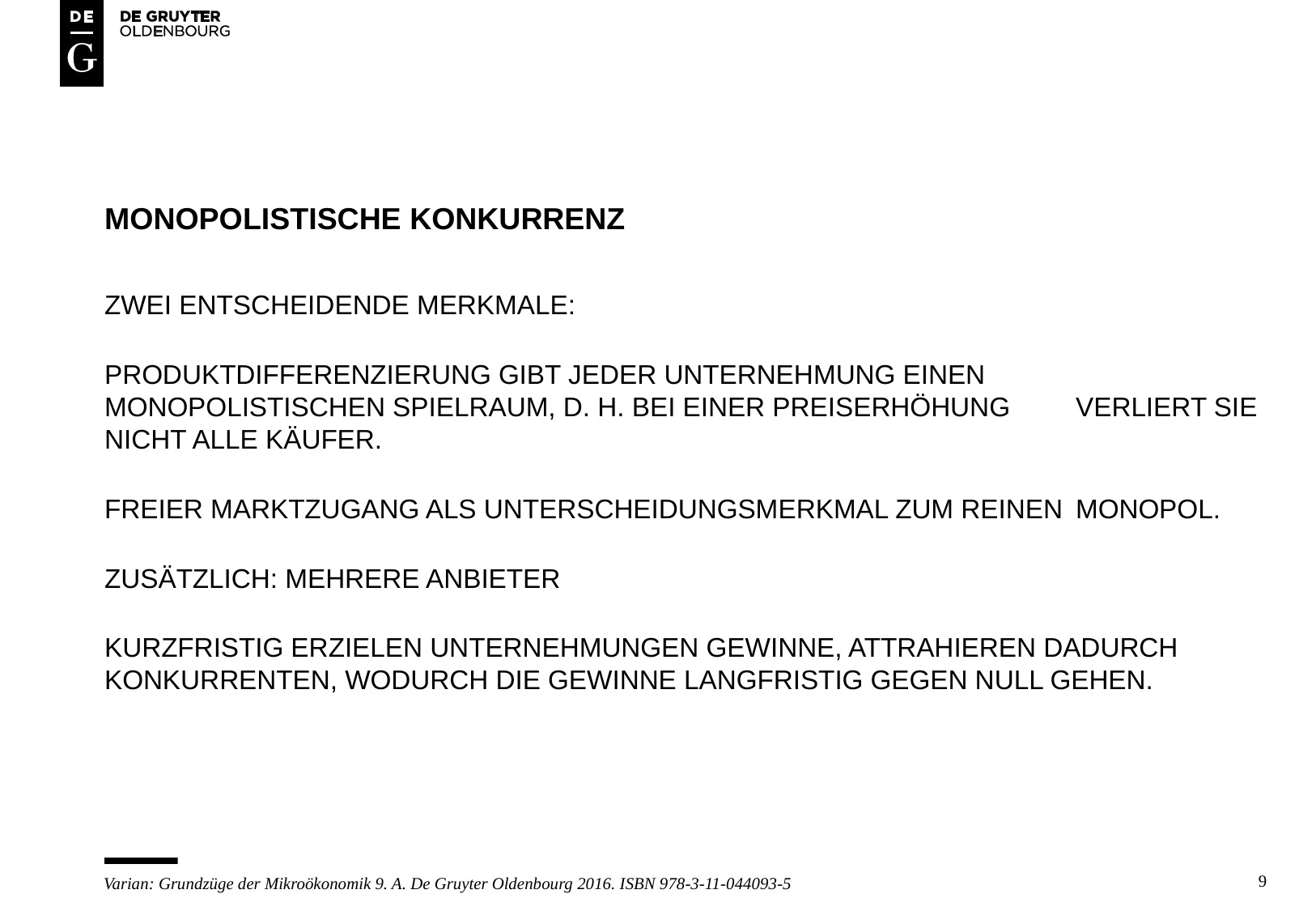

# Monopolistische konkurrenz
Zwei entscheidende merkmale:
PRODUKTDIFFERENZIERUNG gibt jeder unternehmung einen 	monopolistischen spielraum, d. h. bei einer preiserhöhung 	verliert sie nicht alle käufer.
Freier marktzugang als unterscheidungsmerkmal zum reinen 	monopol.
Zusätzlich: MEHRERE ANBIETER
KURZFRISTIG ERZIELEN UNTERNEHMUNGEN GEWINNE, ATTRAHIEREN DADURCH KONKURRENTEN, WODURCH DIE GEWINNE LANGFRISTIG GEGEN NULL GEHEN.
9
Varian: Grundzüge der Mikroökonomik 9. A. De Gruyter Oldenbourg 2016. ISBN 978-3-11-044093-5